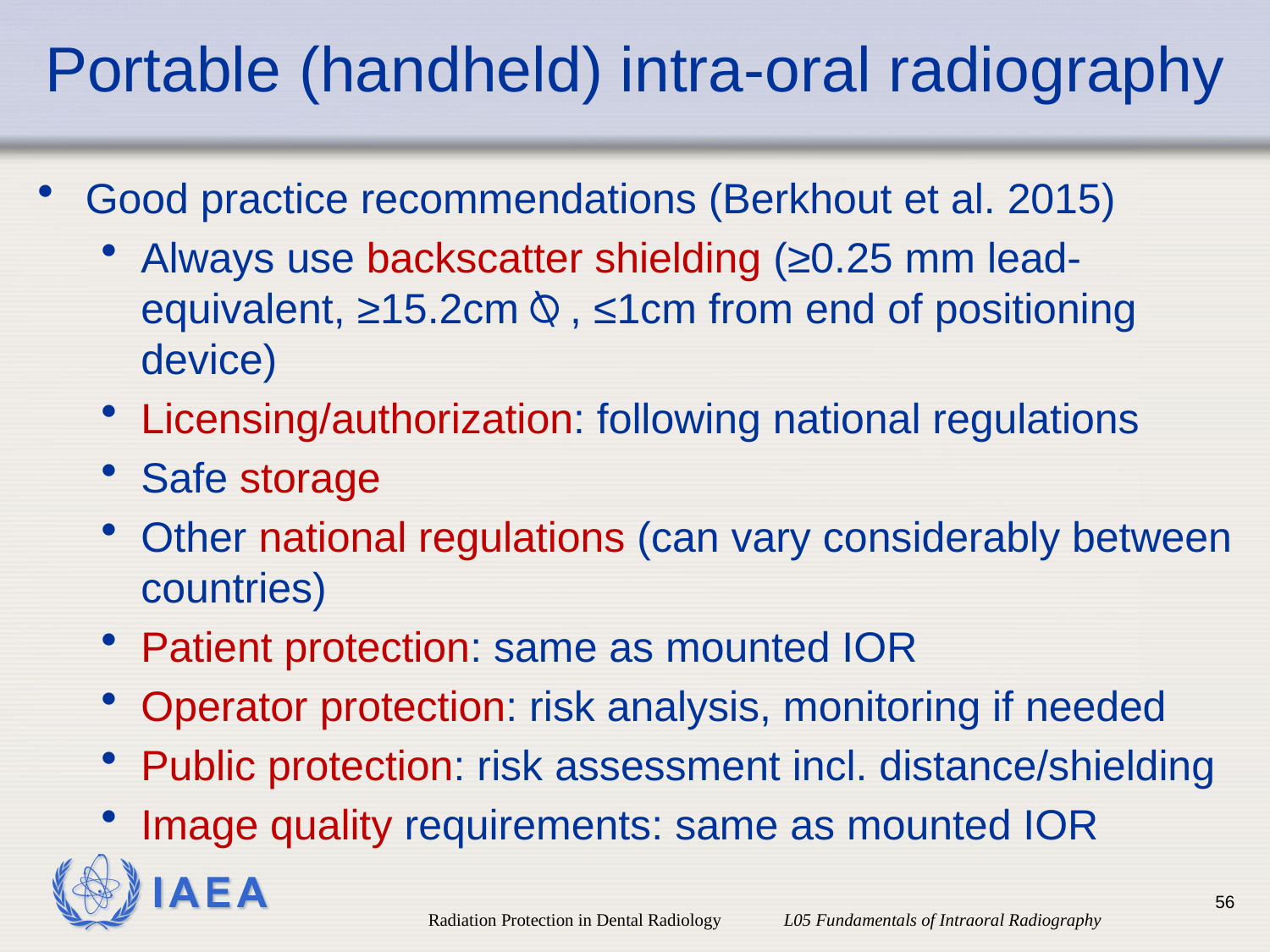

# Portable (handheld) intra-oral radiography
Good practice recommendations (Berkhout et al. 2015)
Always use backscatter shielding (≥0.25 mm lead-equivalent, ≥15.2cm⍉, ≤1cm from end of positioning device)
Licensing/authorization: following national regulations
Safe storage
Other national regulations (can vary considerably between countries)
Patient protection: same as mounted IOR
Operator protection: risk analysis, monitoring if needed
Public protection: risk assessment incl. distance/shielding
Image quality requirements: same as mounted IOR

56
Radiation Protection in Dental Radiology              L05 Fundamentals of Intraoral Radiography